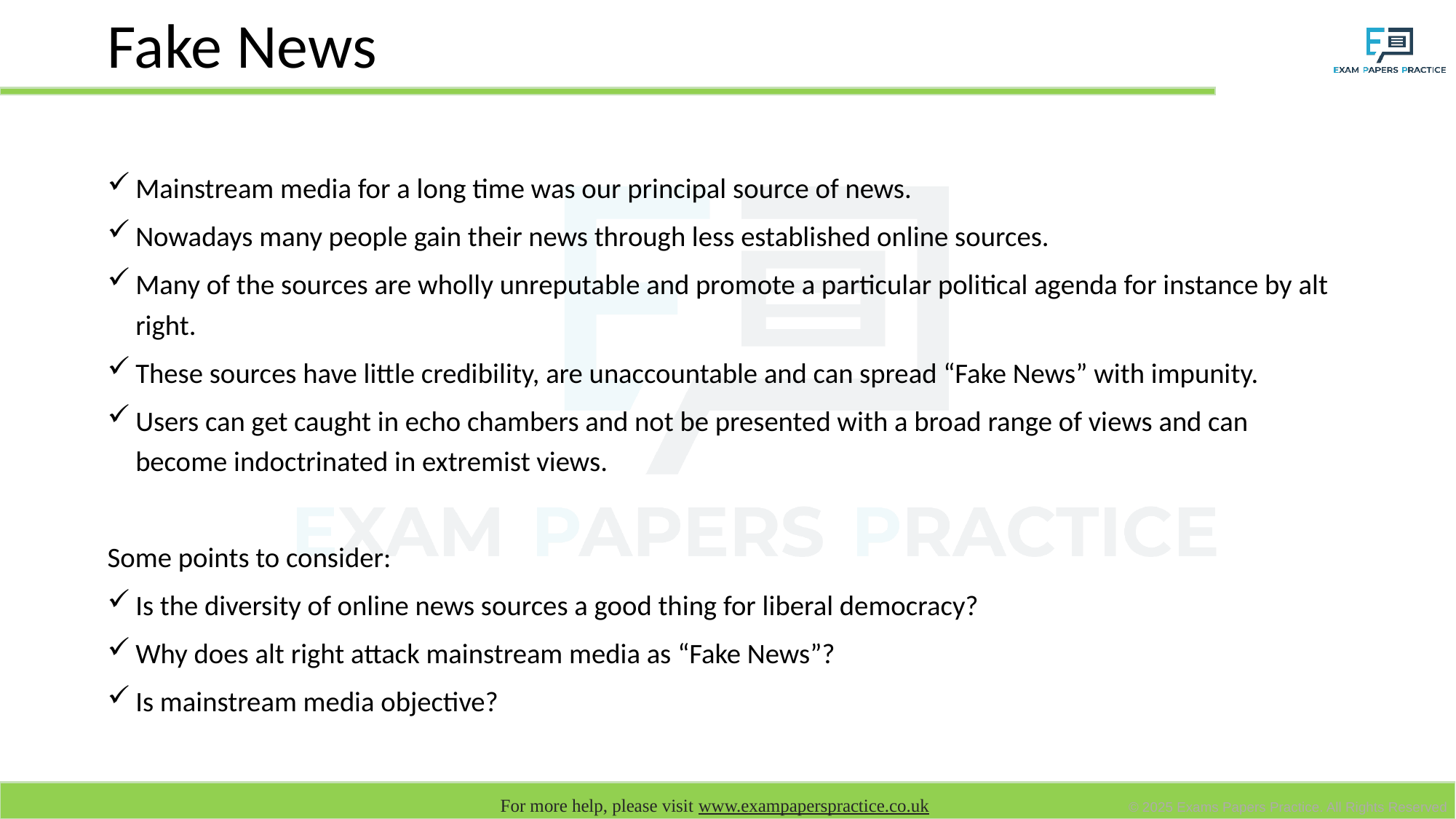

# Fake News
Mainstream media for a long time was our principal source of news.
Nowadays many people gain their news through less established online sources.
Many of the sources are wholly unreputable and promote a particular political agenda for instance by alt right.
These sources have little credibility, are unaccountable and can spread “Fake News” with impunity.
Users can get caught in echo chambers and not be presented with a broad range of views and can become indoctrinated in extremist views.

Some points to consider:
Is the diversity of online news sources a good thing for liberal democracy?
Why does alt right attack mainstream media as “Fake News”?
Is mainstream media objective?